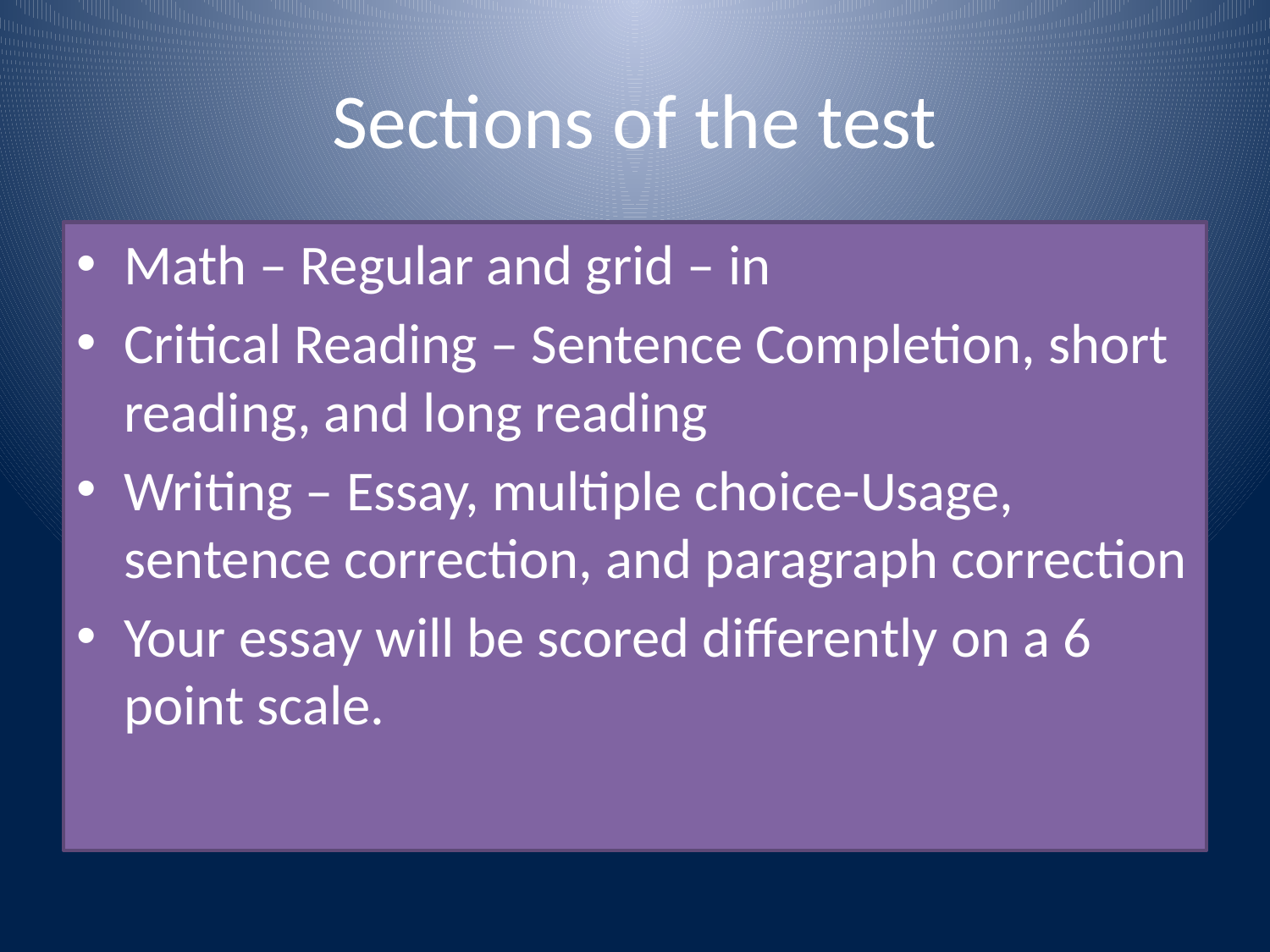

# Sections of the test
Math – Regular and grid – in
Critical Reading – Sentence Completion, short reading, and long reading
Writing – Essay, multiple choice-Usage, sentence correction, and paragraph correction
Your essay will be scored differently on a 6 point scale.